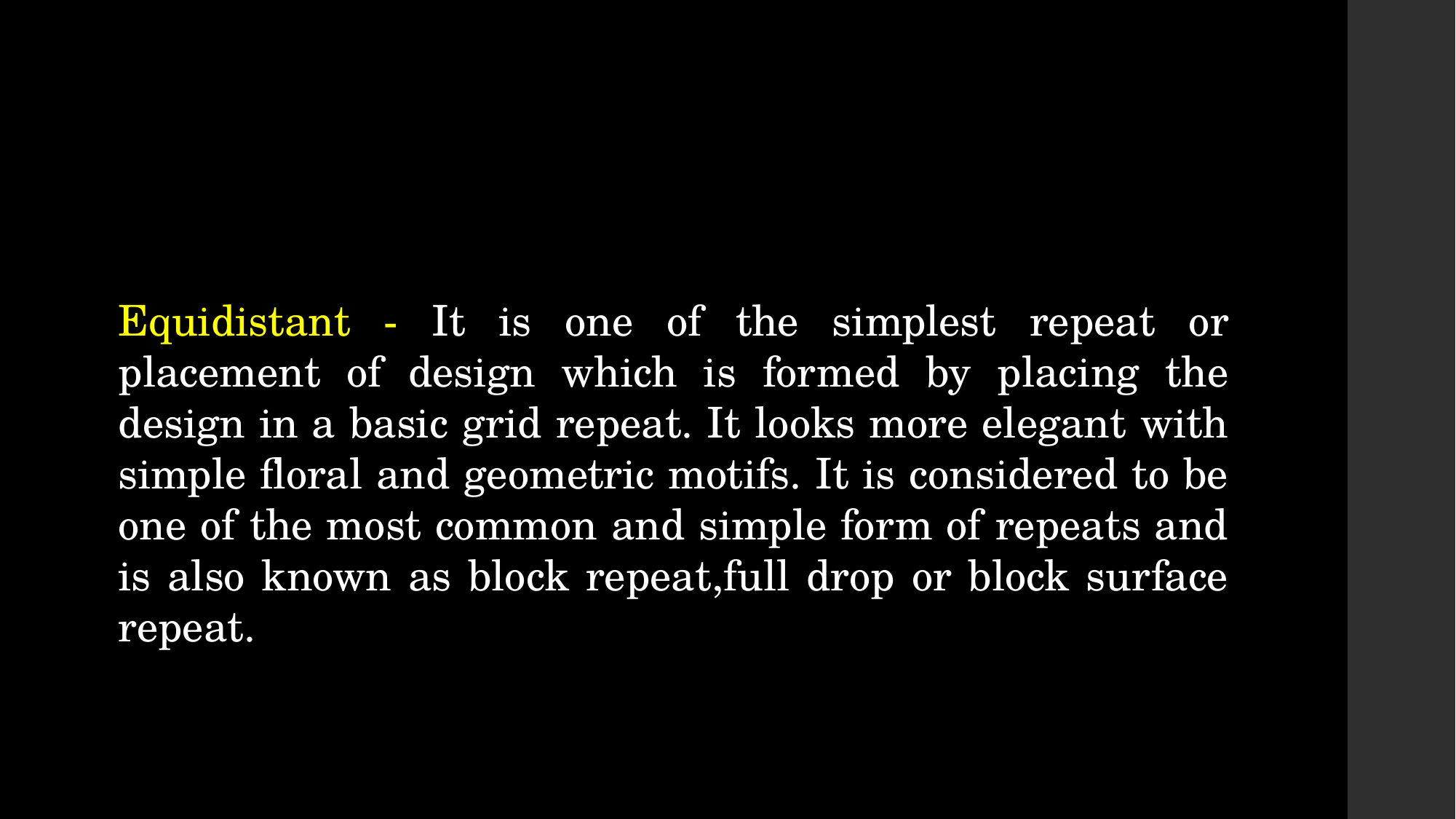

Equidistant - It is one of the simplest repeat or placement of design which is formed by placing the design in a basic grid repeat. It looks more elegant with simple floral and geometric motifs. It is considered to be one of the most common and simple form of repeats and is also known as block repeat,full drop or block surface repeat.